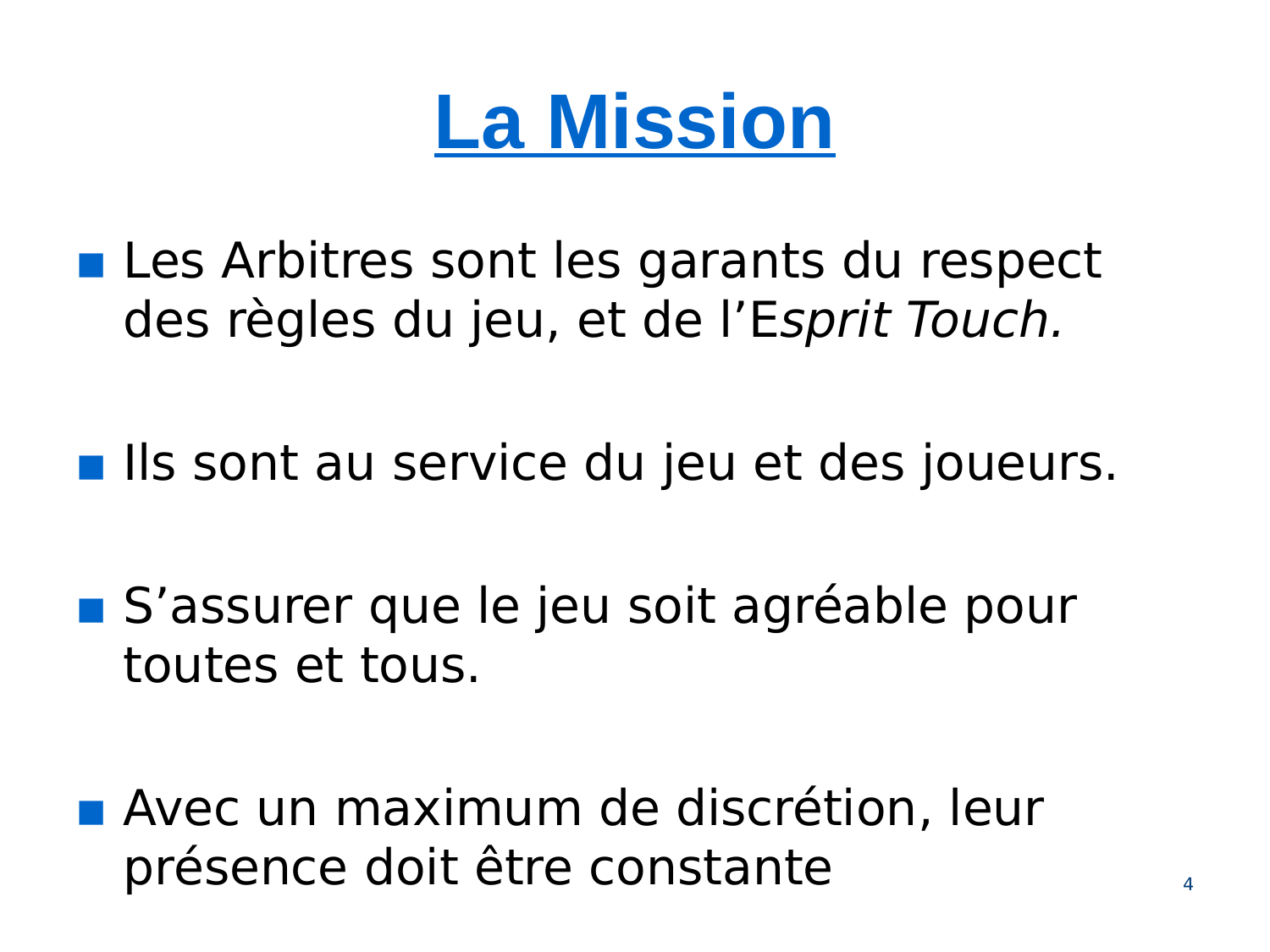

La Mission
Les Arbitres sont les garants du respect des règles du jeu, et de l’Esprit Touch.

Ils sont au service du jeu et des joueurs.

S’assurer que le jeu soit agréable pour toutes et tous.

Avec un maximum de discrétion, leur présence doit être constante
4